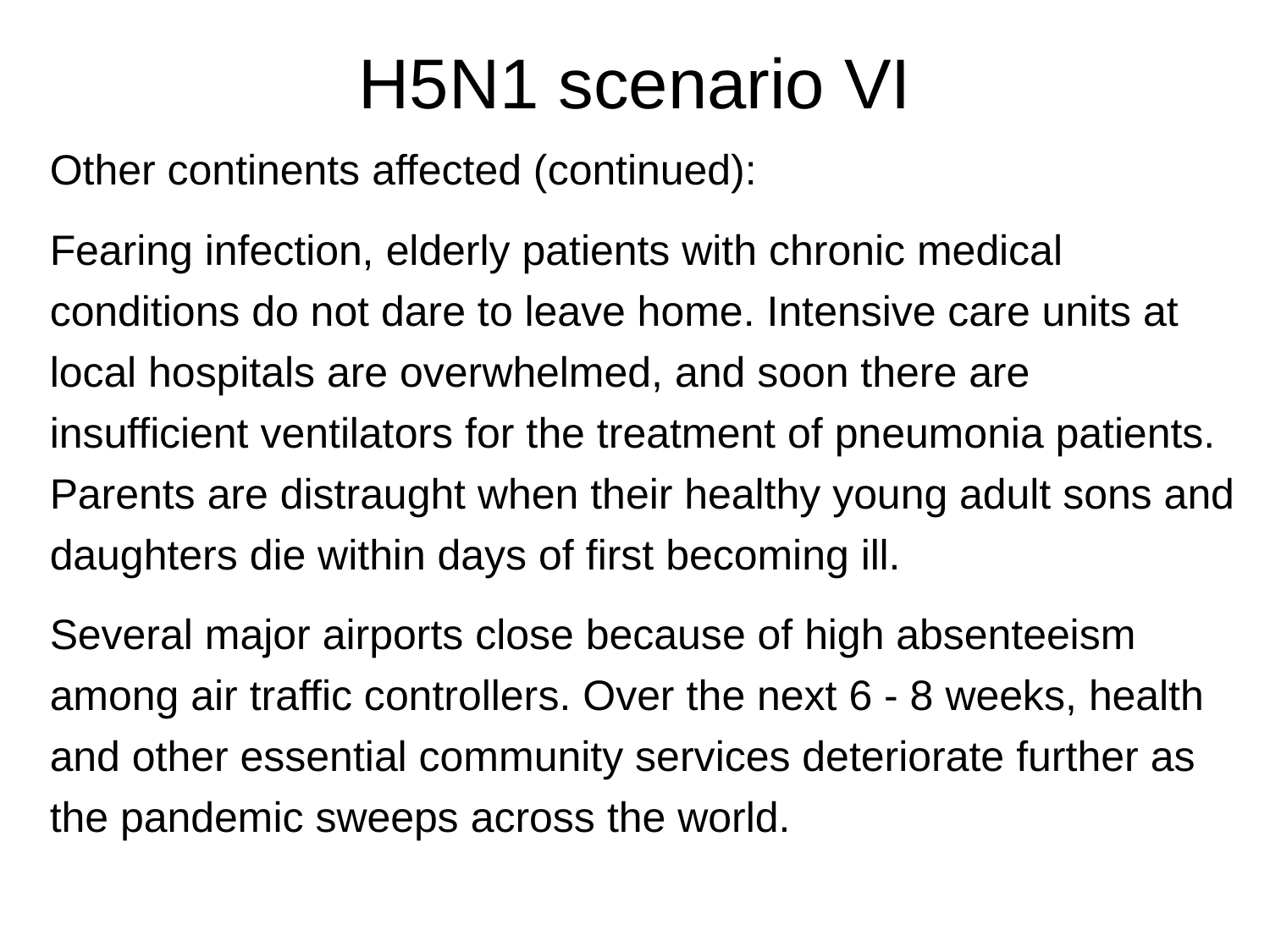

# H5N1 scenario VI
Other continents affected (continued):
Fearing infection, elderly patients with chronic medical conditions do not dare to leave home. Intensive care units at local hospitals are overwhelmed, and soon there are insufficient ventilators for the treatment of pneumonia patients. Parents are distraught when their healthy young adult sons and daughters die within days of first becoming ill.
Several major airports close because of high absenteeism among air traffic controllers. Over the next 6 - 8 weeks, health and other essential community services deteriorate further as the pandemic sweeps across the world.